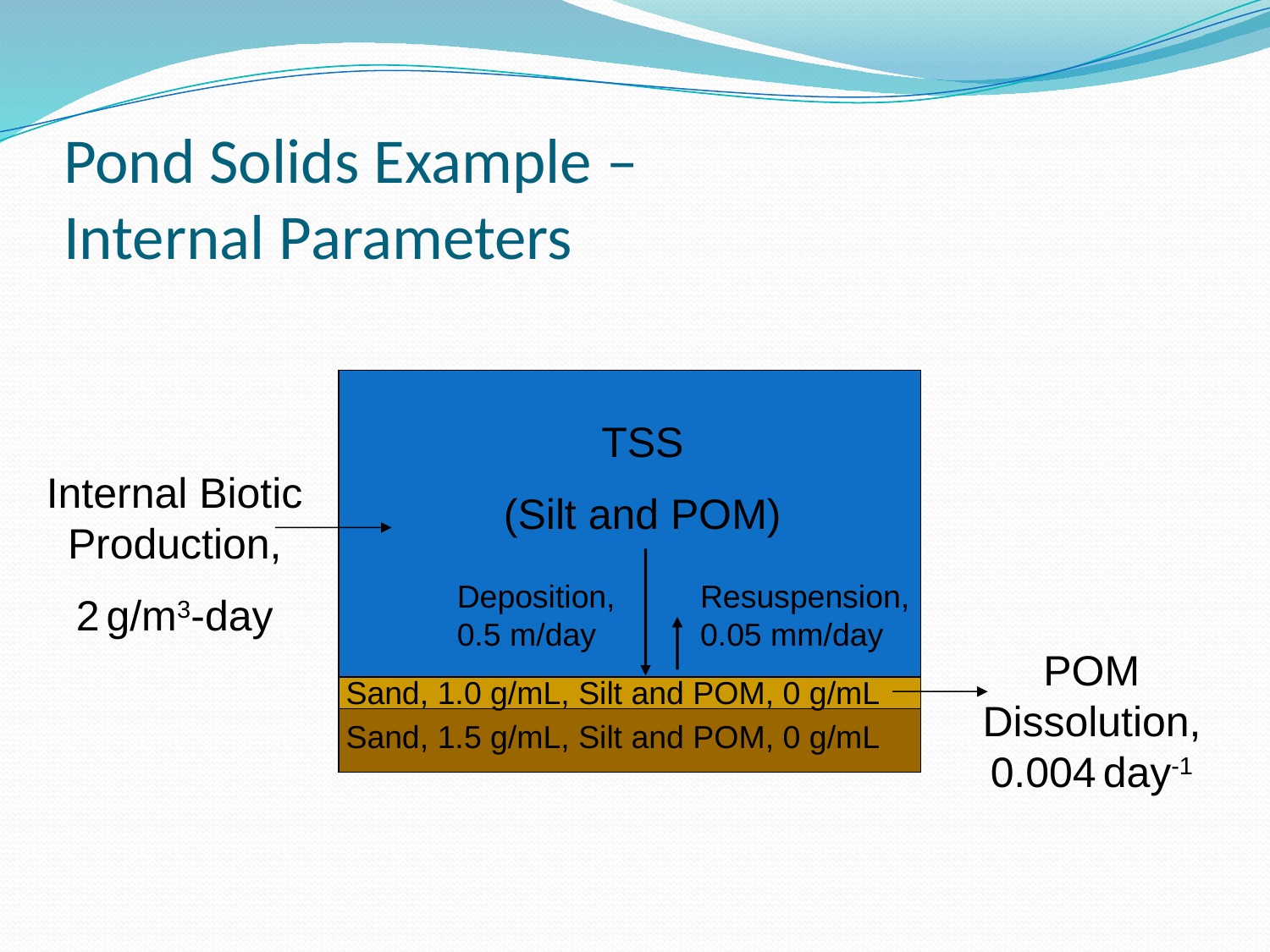

# Pond Solids Example – Internal Parameters

TSS
(Silt and POM)

Deposition, 0.5 m/day
Resuspension, 0.05 mm/day

Sand, 1.0 g/mL, Silt and POM, 0 g/mL

Sand, 1.5 g/mL, Silt and POM, 0 g/mL
Internal Biotic Production,
2 g/m3-day
POM Dissolution, 0.004 day-1